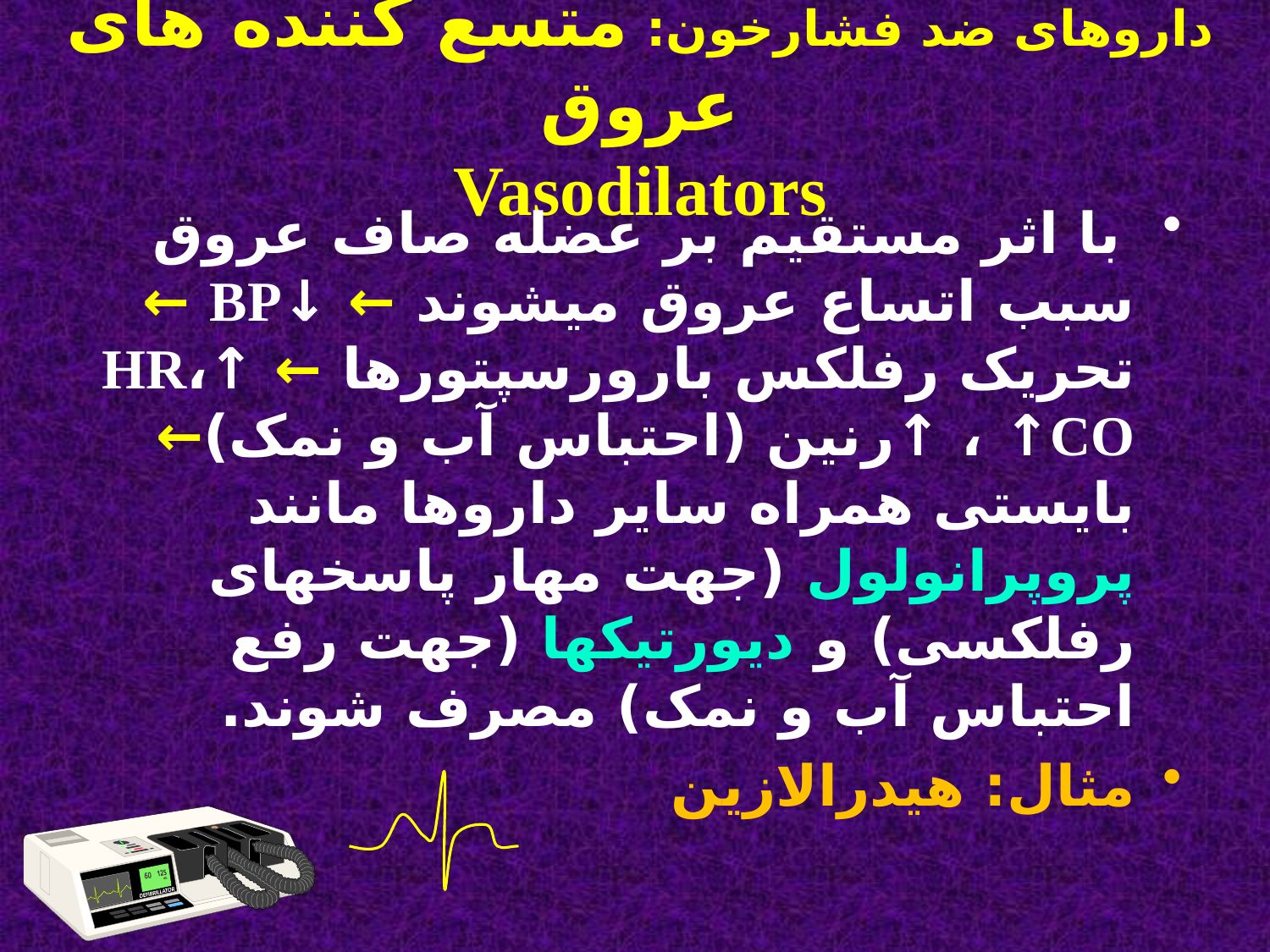

# داروهای ضد فشارخون: متسع کننده های عروق Vasodilators
 با اثر مستقیم بر عضله صاف عروق سبب اتساع عروق میشوند ← ↓BP ← تحریک رفلکس بارورسپتورها ← ↑HR، ↑CO ، ↑رنین (احتباس آب و نمک)←  بایستی همراه سایر داروها مانند پروپرانولول (جهت مهار پاسخهای رفلکسی) و دیورتیکها (جهت رفع احتباس آب و نمک) مصرف شوند.
مثال: هیدرالازین